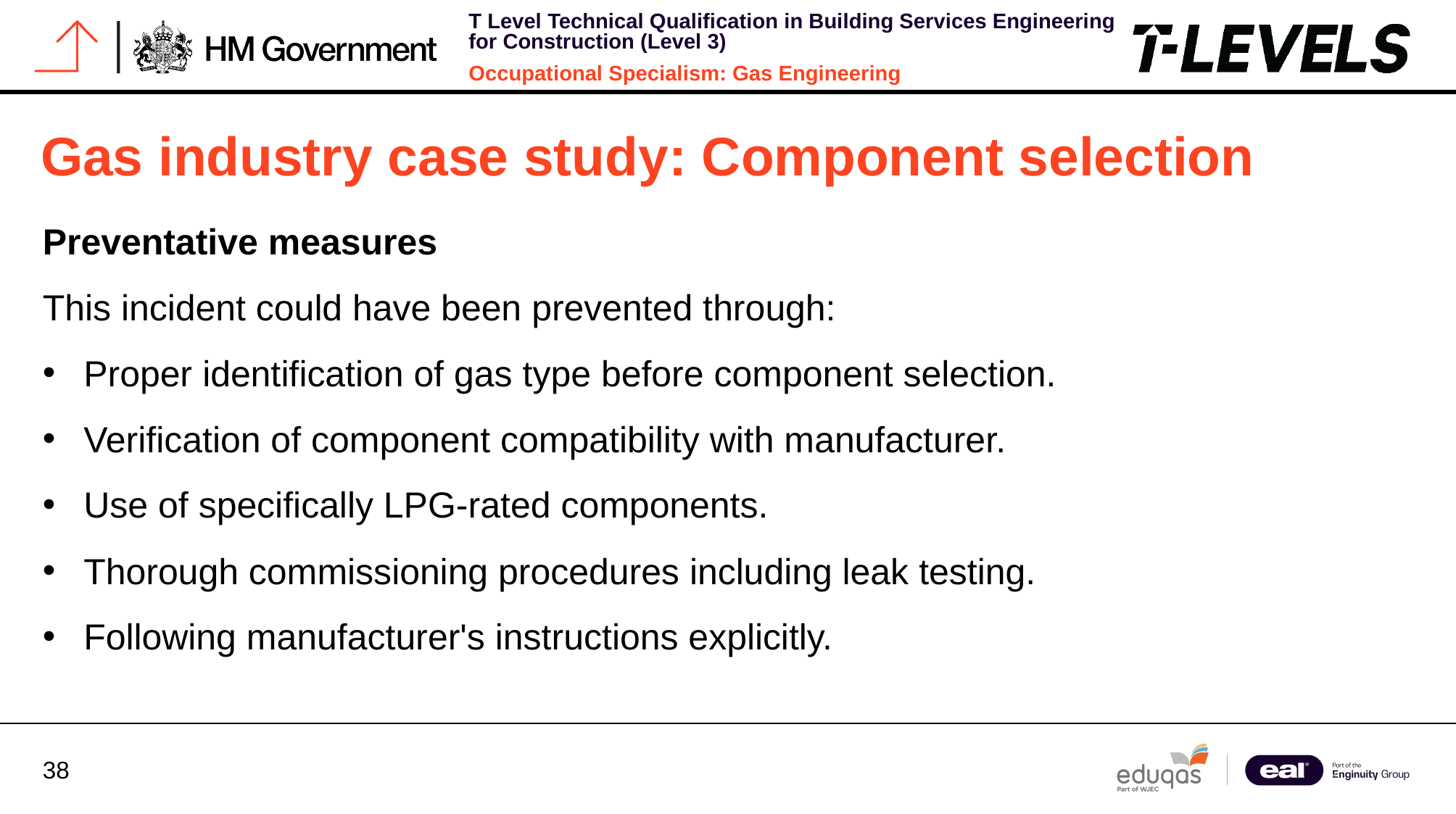

# Gas industry case study: Component selection
Preventative measures
This incident could have been prevented through:
Proper identification of gas type before component selection.
Verification of component compatibility with manufacturer.
Use of specifically LPG-rated components.
Thorough commissioning procedures including leak testing.
Following manufacturer's instructions explicitly.